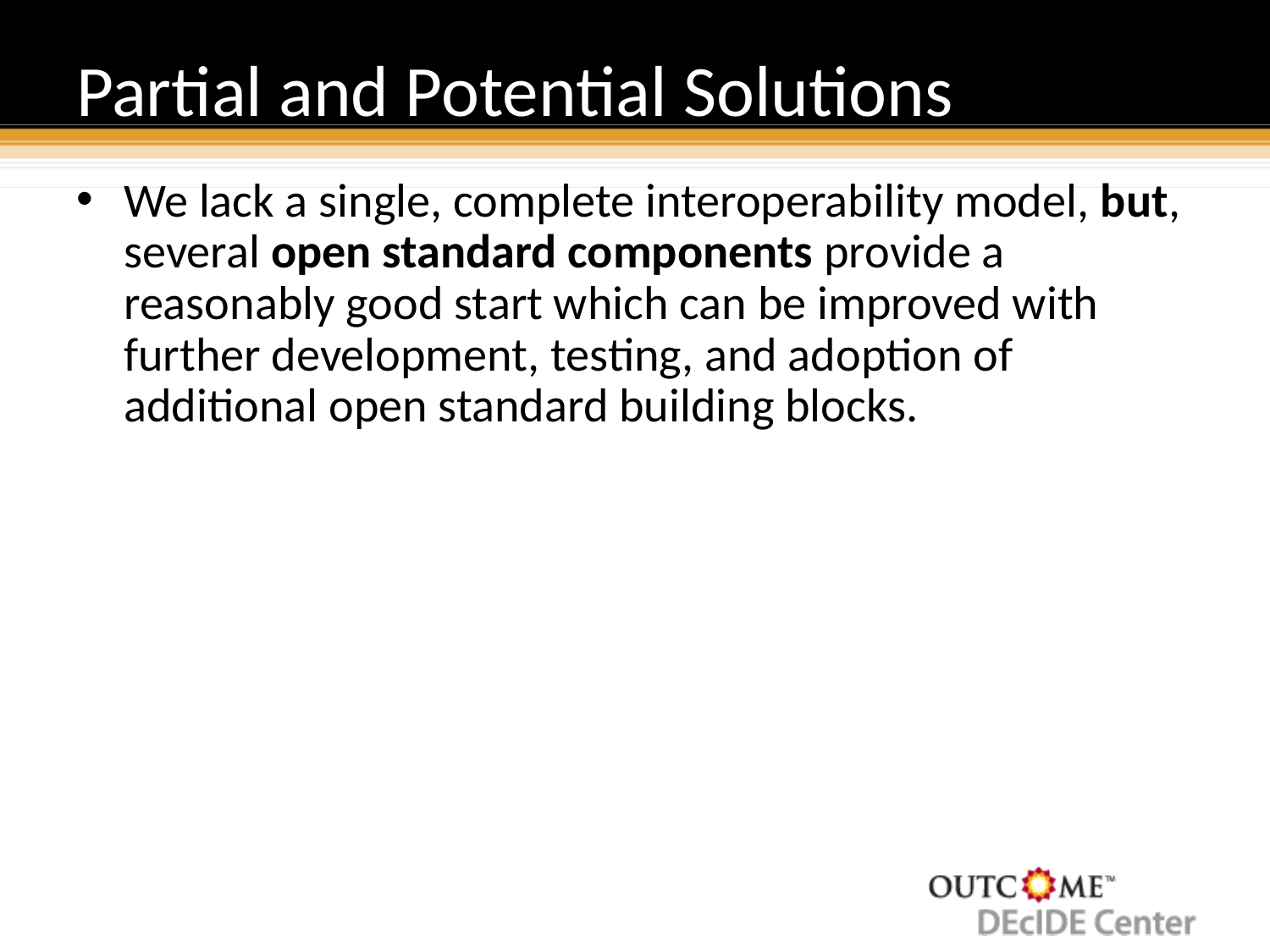

# Partial and Potential Solutions
We lack a single, complete interoperability model, but, several open standard components provide a reasonably good start which can be improved with further development, testing, and adoption of additional open standard building blocks.